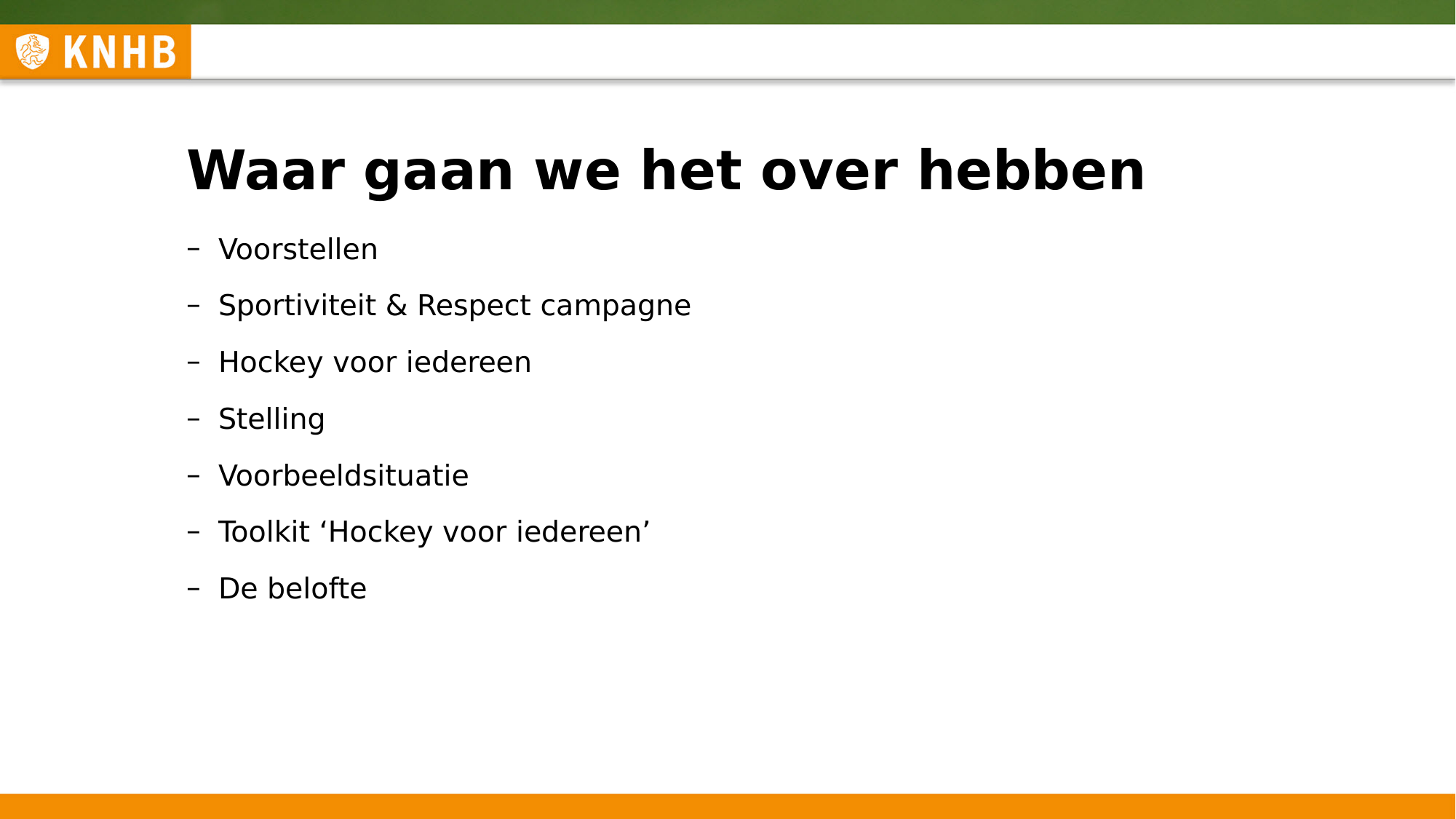

# Waar gaan we het over hebben
Voorstellen
Sportiviteit & Respect campagne
Hockey voor iedereen
Stelling
Voorbeeldsituatie
Toolkit ‘Hockey voor iedereen’
De belofte